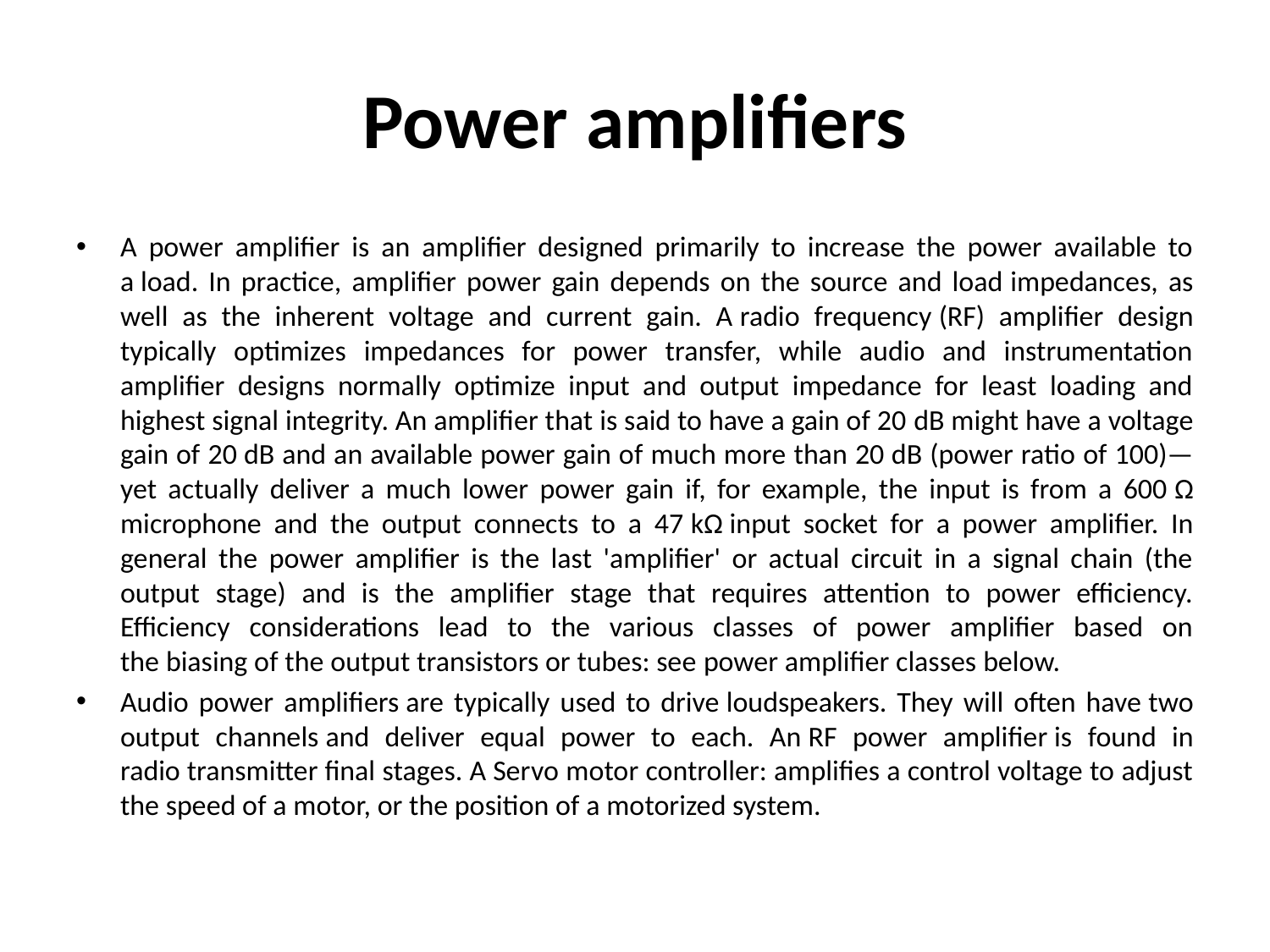

# Power amplifiers
A power amplifier is an amplifier designed primarily to increase the power available to a load. In practice, amplifier power gain depends on the source and load impedances, as well as the inherent voltage and current gain. A radio frequency (RF) amplifier design typically optimizes impedances for power transfer, while audio and instrumentation amplifier designs normally optimize input and output impedance for least loading and highest signal integrity. An amplifier that is said to have a gain of 20 dB might have a voltage gain of 20 dB and an available power gain of much more than 20 dB (power ratio of 100)—yet actually deliver a much lower power gain if, for example, the input is from a 600 Ω microphone and the output connects to a 47 kΩ input socket for a power amplifier. In general the power amplifier is the last 'amplifier' or actual circuit in a signal chain (the output stage) and is the amplifier stage that requires attention to power efficiency. Efficiency considerations lead to the various classes of power amplifier based on the biasing of the output transistors or tubes: see power amplifier classes below.
Audio power amplifiers are typically used to drive loudspeakers. They will often have two output channels and deliver equal power to each. An RF power amplifier is found in radio transmitter final stages. A Servo motor controller: amplifies a control voltage to adjust the speed of a motor, or the position of a motorized system.